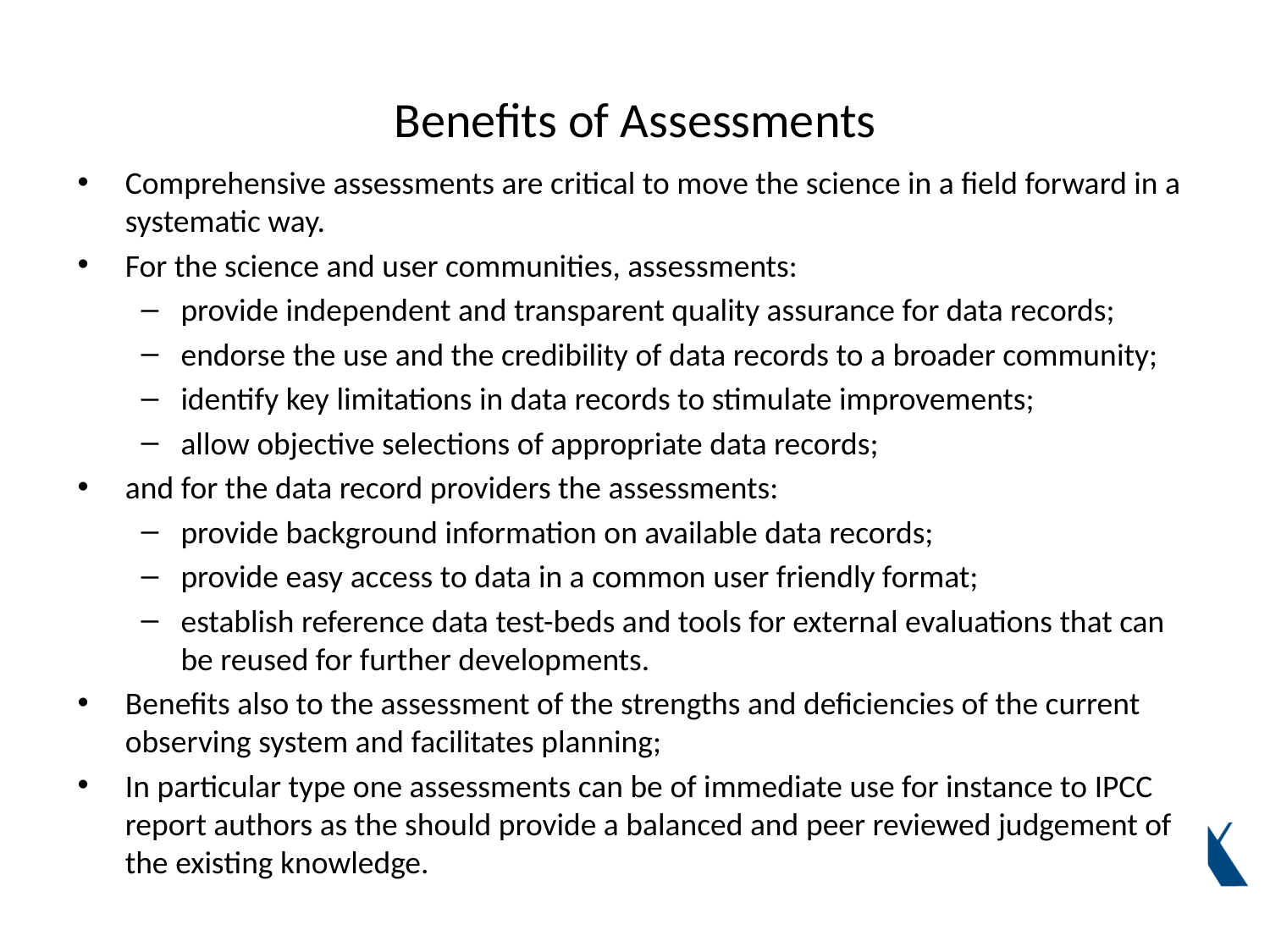

# Benefits of Assessments
Comprehensive assessments are critical to move the science in a field forward in a systematic way.
For the science and user communities, assessments:
provide independent and transparent quality assurance for data records;
endorse the use and the credibility of data records to a broader community;
identify key limitations in data records to stimulate improvements;
allow objective selections of appropriate data records;
and for the data record providers the assessments:
provide background information on available data records;
provide easy access to data in a common user friendly format;
establish reference data test-beds and tools for external evaluations that can be reused for further developments.
Benefits also to the assessment of the strengths and deficiencies of the current observing system and facilitates planning;
In particular type one assessments can be of immediate use for instance to IPCC report authors as the should provide a balanced and peer reviewed judgement of the existing knowledge.